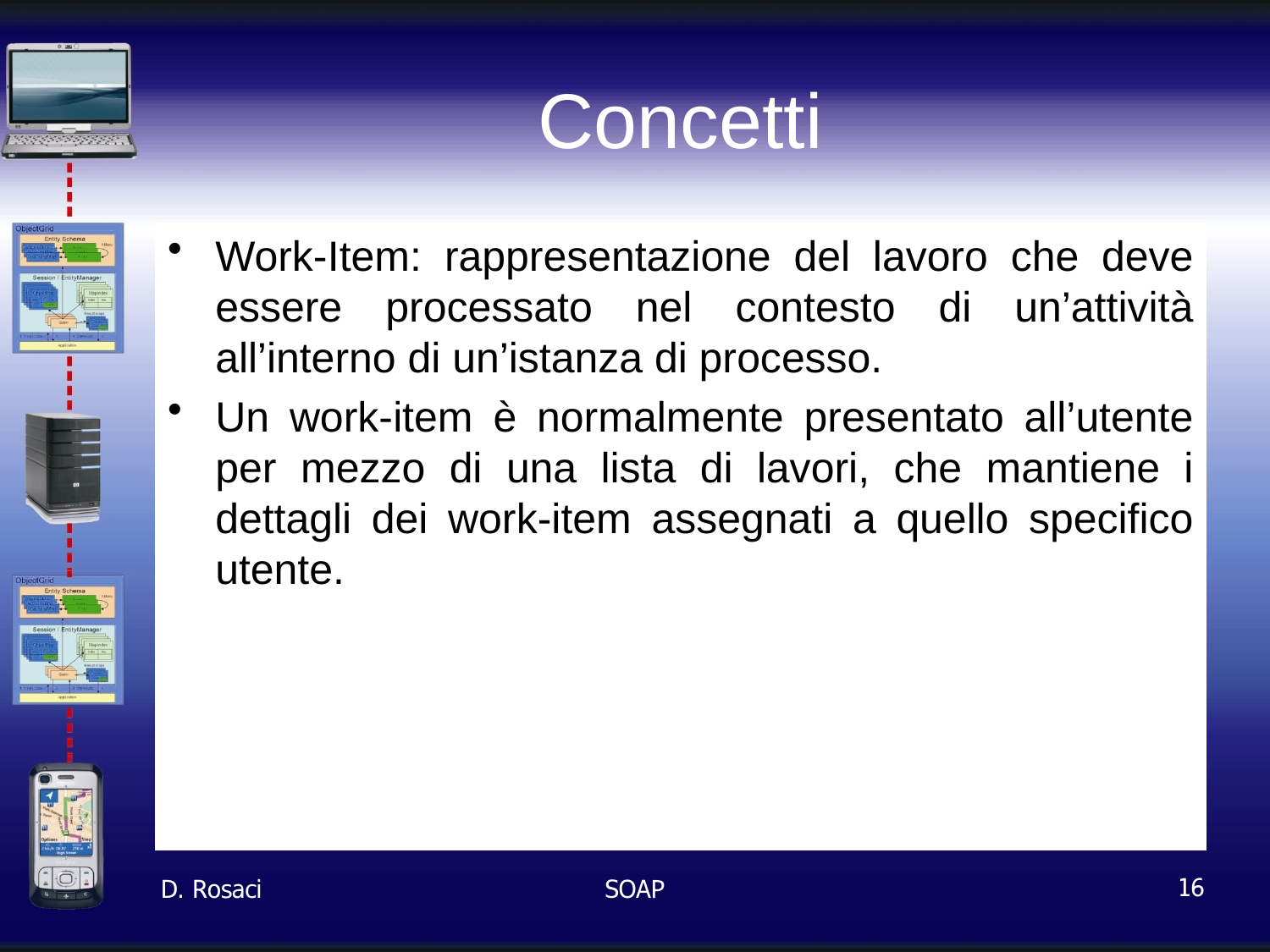

# Concetti
Work-Item: rappresentazione del lavoro che deve essere processato nel contesto di un’attività all’interno di un’istanza di processo.
Un work-item è normalmente presentato all’utente per mezzo di una lista di lavori, che mantiene i dettagli dei work-item assegnati a quello specifico utente.
D. Rosaci
SOAP